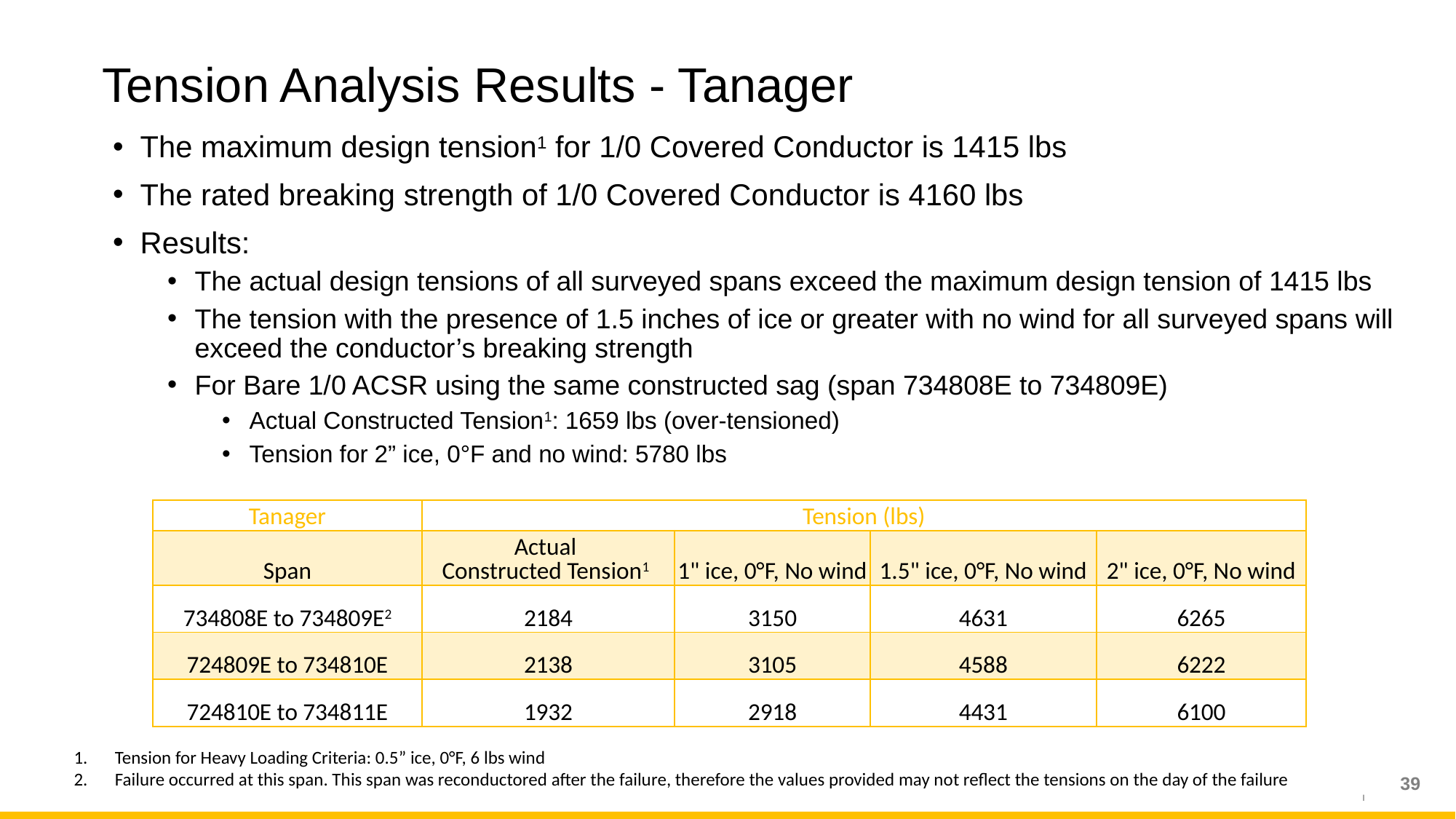

# Tension Analysis Results - Tanager
The maximum design tension1 for 1/0 Covered Conductor is 1415 lbs
The rated breaking strength of 1/0 Covered Conductor is 4160 lbs
Results:
The actual design tensions of all surveyed spans exceed the maximum design tension of 1415 lbs
The tension with the presence of 1.5 inches of ice or greater with no wind for all surveyed spans will exceed the conductor’s breaking strength
For Bare 1/0 ACSR using the same constructed sag (span 734808E to 734809E)
Actual Constructed Tension1: 1659 lbs (over-tensioned)
Tension for 2” ice, 0°F and no wind: 5780 lbs

| Tanager | Tension (lbs) |  |  |  |
| --- | --- | --- | --- | --- |
| Span | Actual Constructed Tension1 | 1" ice, 0°F, No wind | 1.5" ice, 0°F, No wind | 2" ice, 0°F, No wind |
| 734808E to 734809E2 | 2184 | 3150 | 4631 | 6265 |
| 724809E to 734810E | 2138 | 3105 | 4588 | 6222 |
| 724810E to 734811E | 1932 | 2918 | 4431 | 6100 |
Tension for Heavy Loading Criteria: 0.5” ice, 0°F, 6 lbs wind
Failure occurred at this span. This span was reconductored after the failure, therefore the values provided may not reflect the tensions on the day of the failure
39